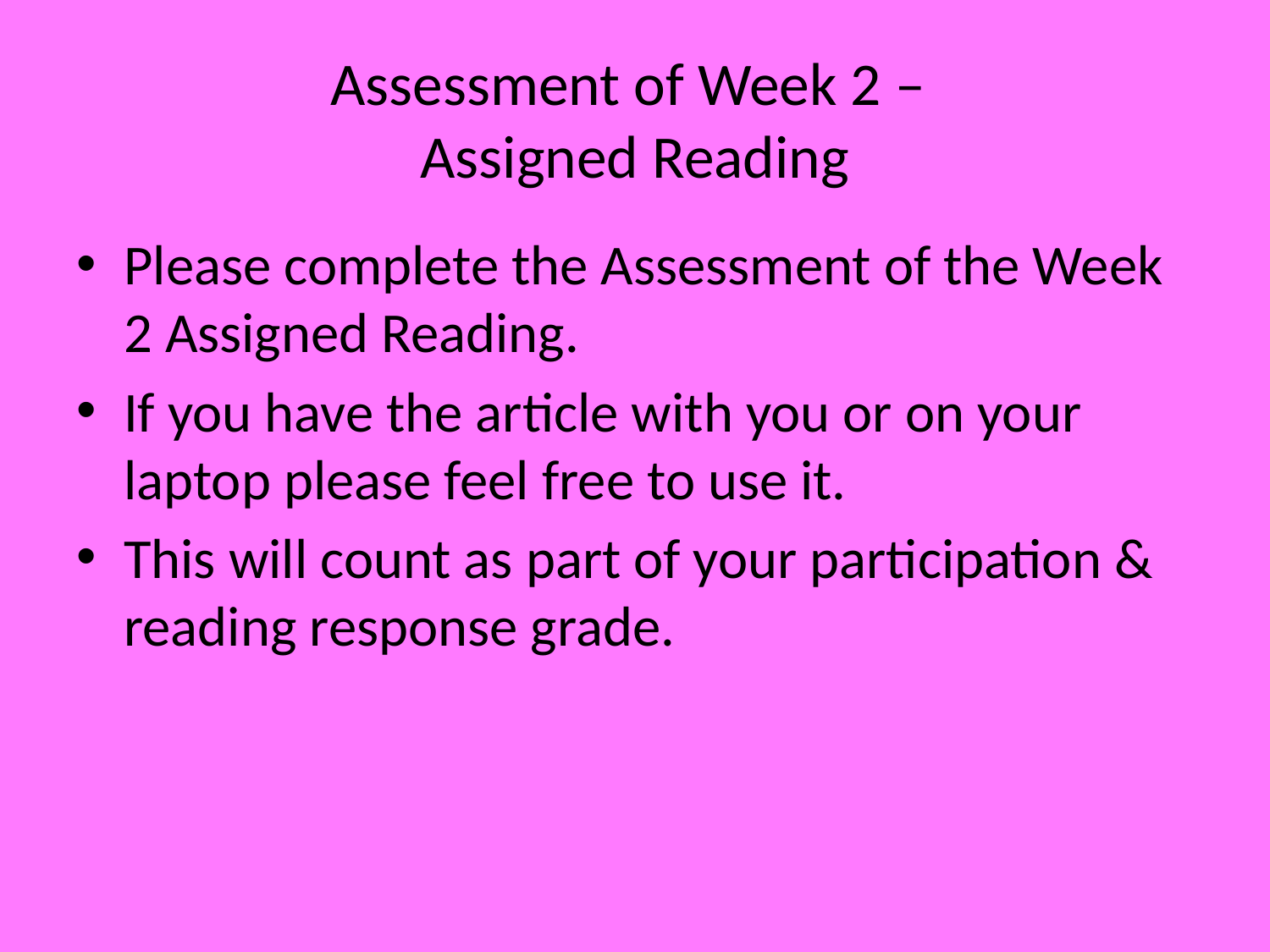

# Assessment of Week 2 – Assigned Reading
Please complete the Assessment of the Week 2 Assigned Reading.
If you have the article with you or on your laptop please feel free to use it.
This will count as part of your participation & reading response grade.